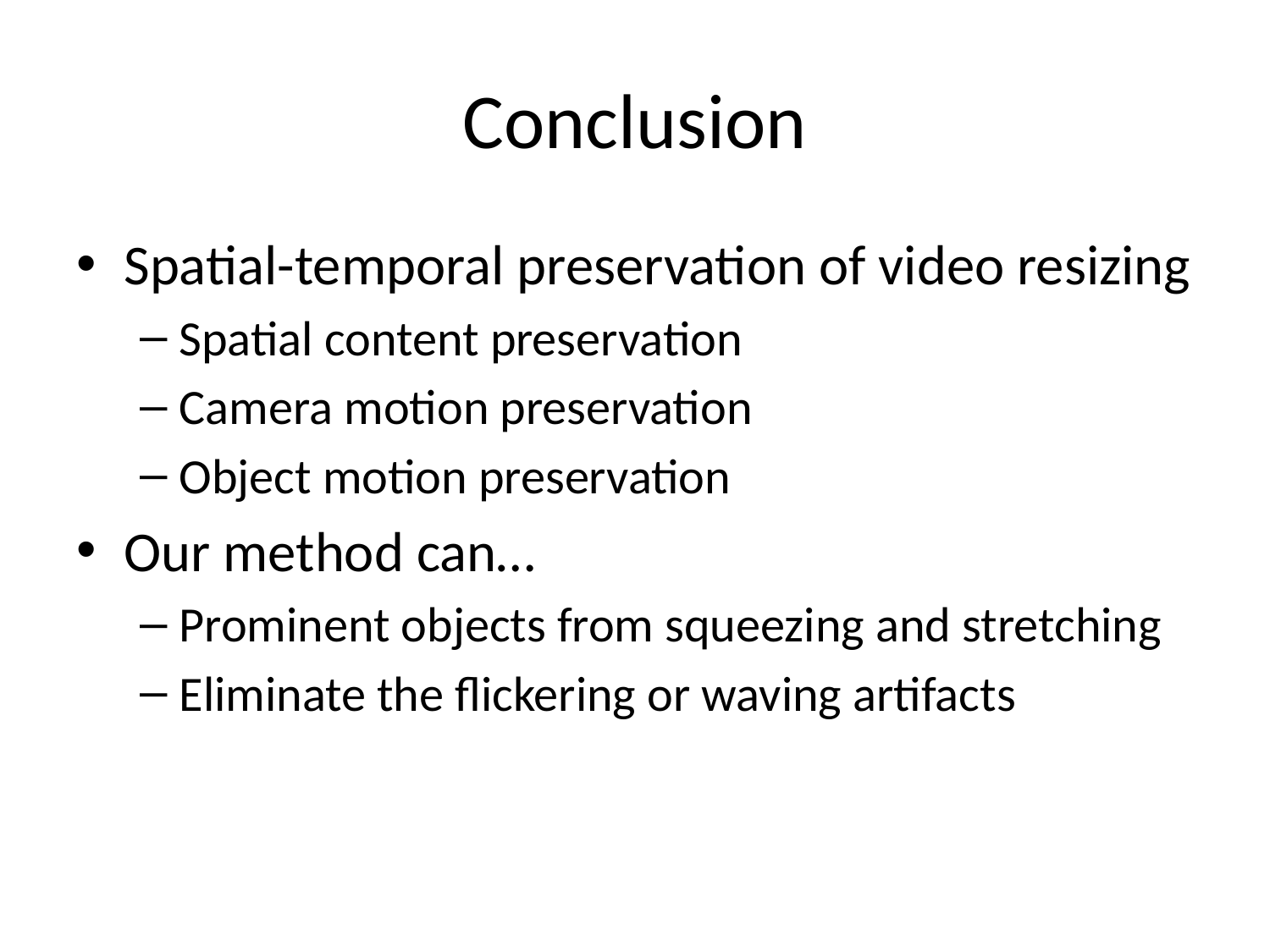

# Conclusion
Spatial-temporal preservation of video resizing
Spatial content preservation
Camera motion preservation
Object motion preservation
Our method can…
Prominent objects from squeezing and stretching
Eliminate the flickering or waving artifacts